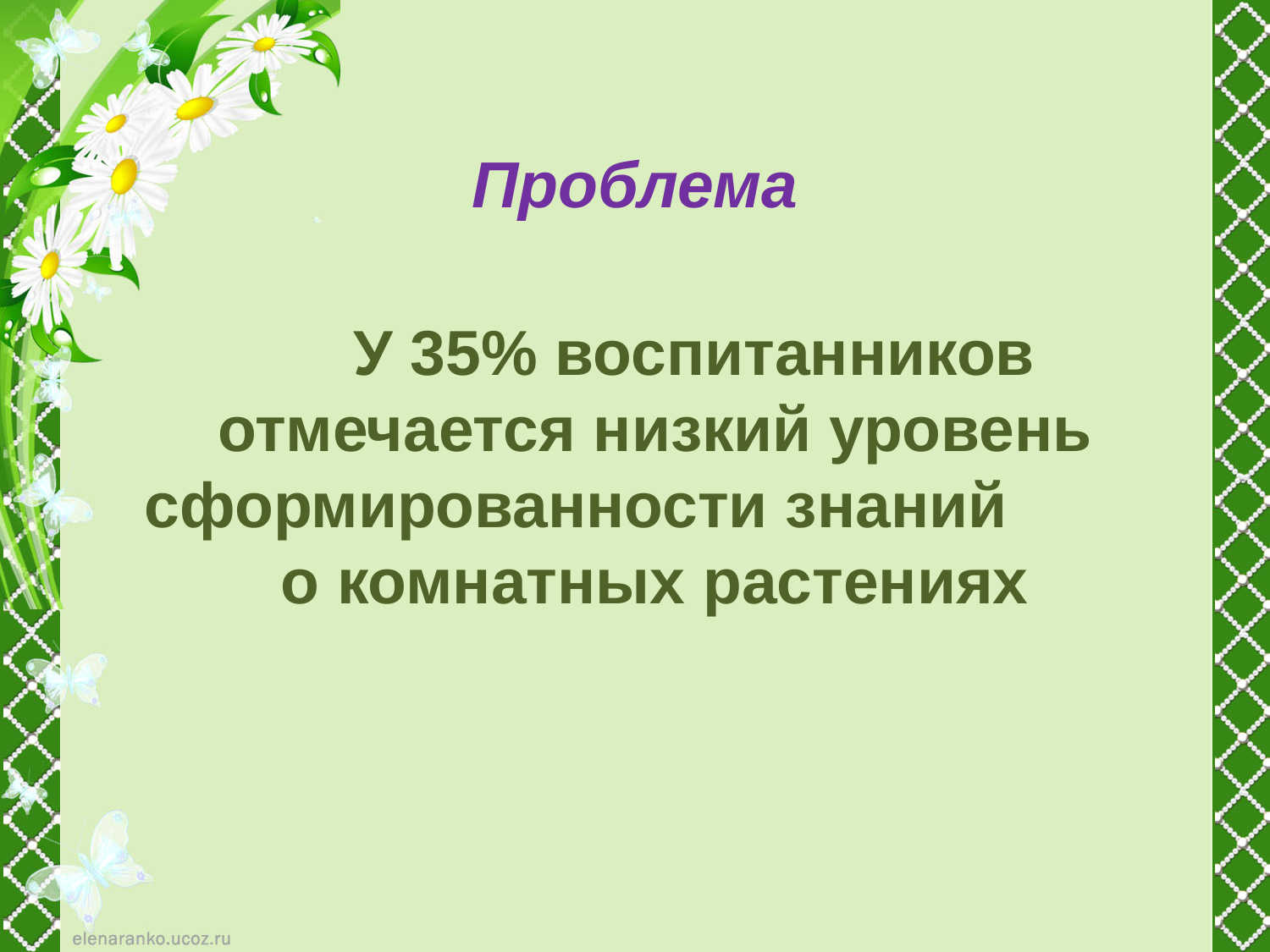

# Проблема
     У 35% воспитанников отмечается низкий уровень сформированности знаний          о комнатных растениях